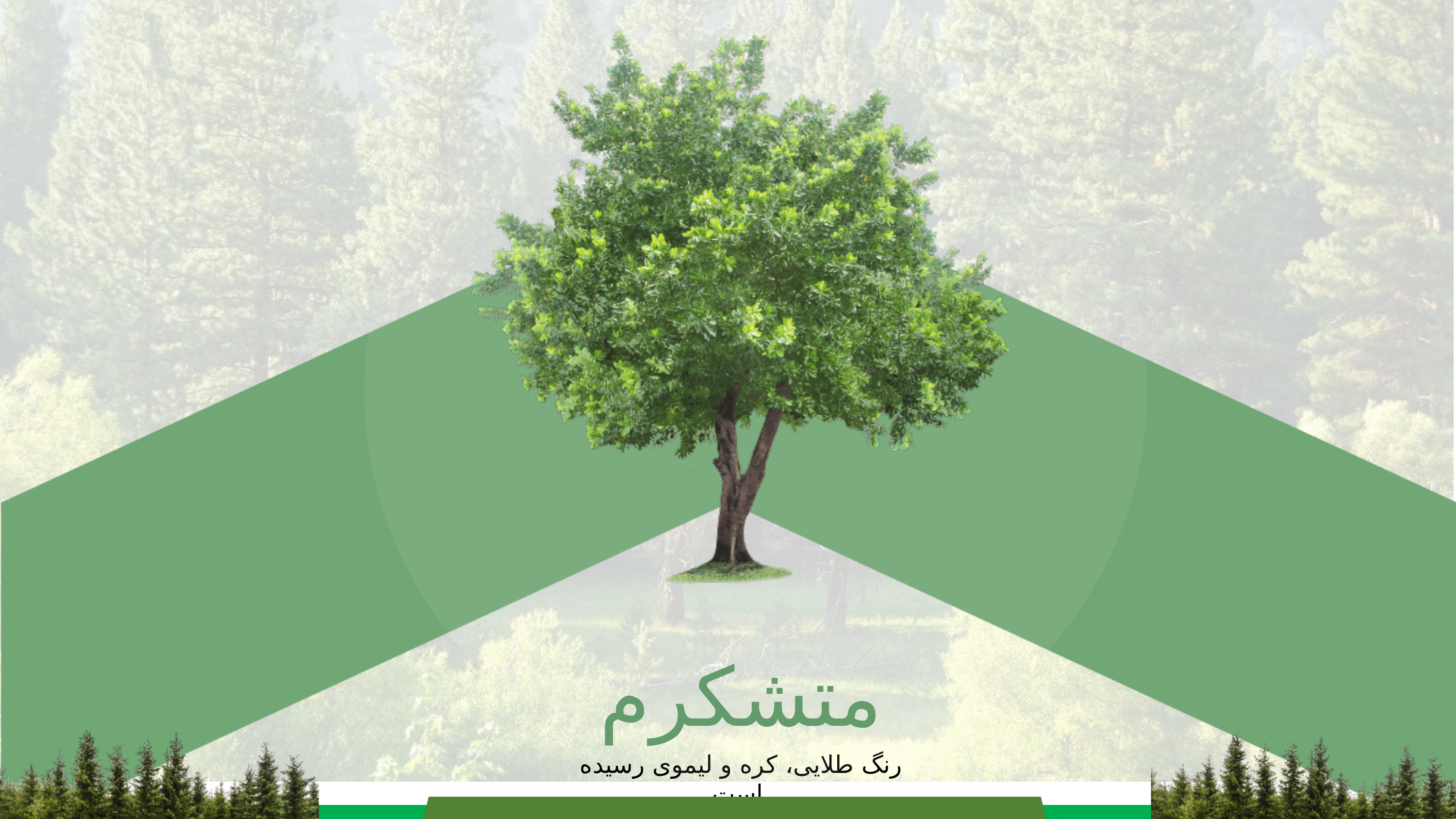

متشکرم

رنگ طلایی، کره و لیموی رسیده است.